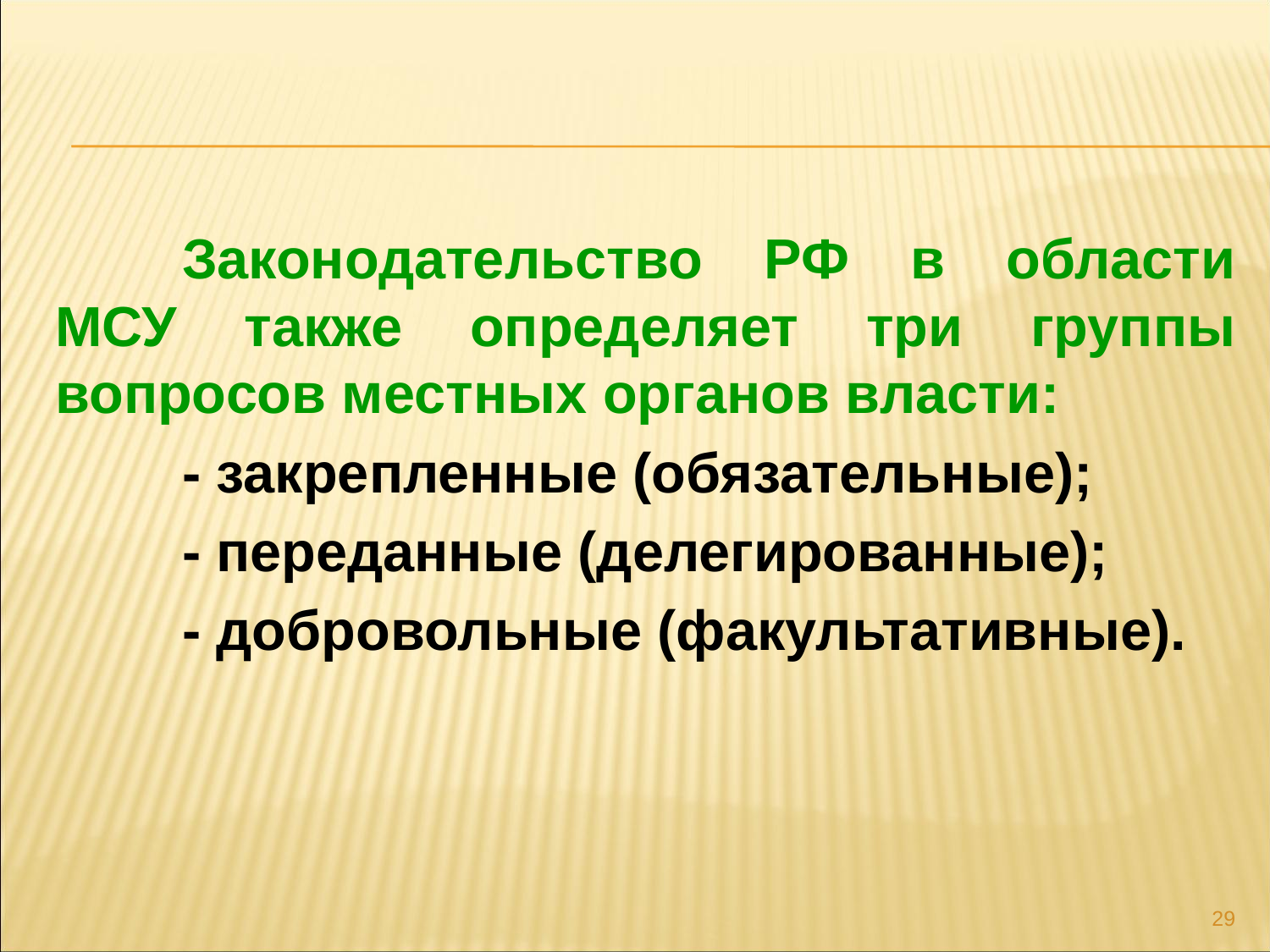

Законодательство РФ в области МСУ также определяет три группы вопросов местных органов власти:
	- закрепленные (обязательные);
	- переданные (делегированные);
	- добровольные (факультативные).

29